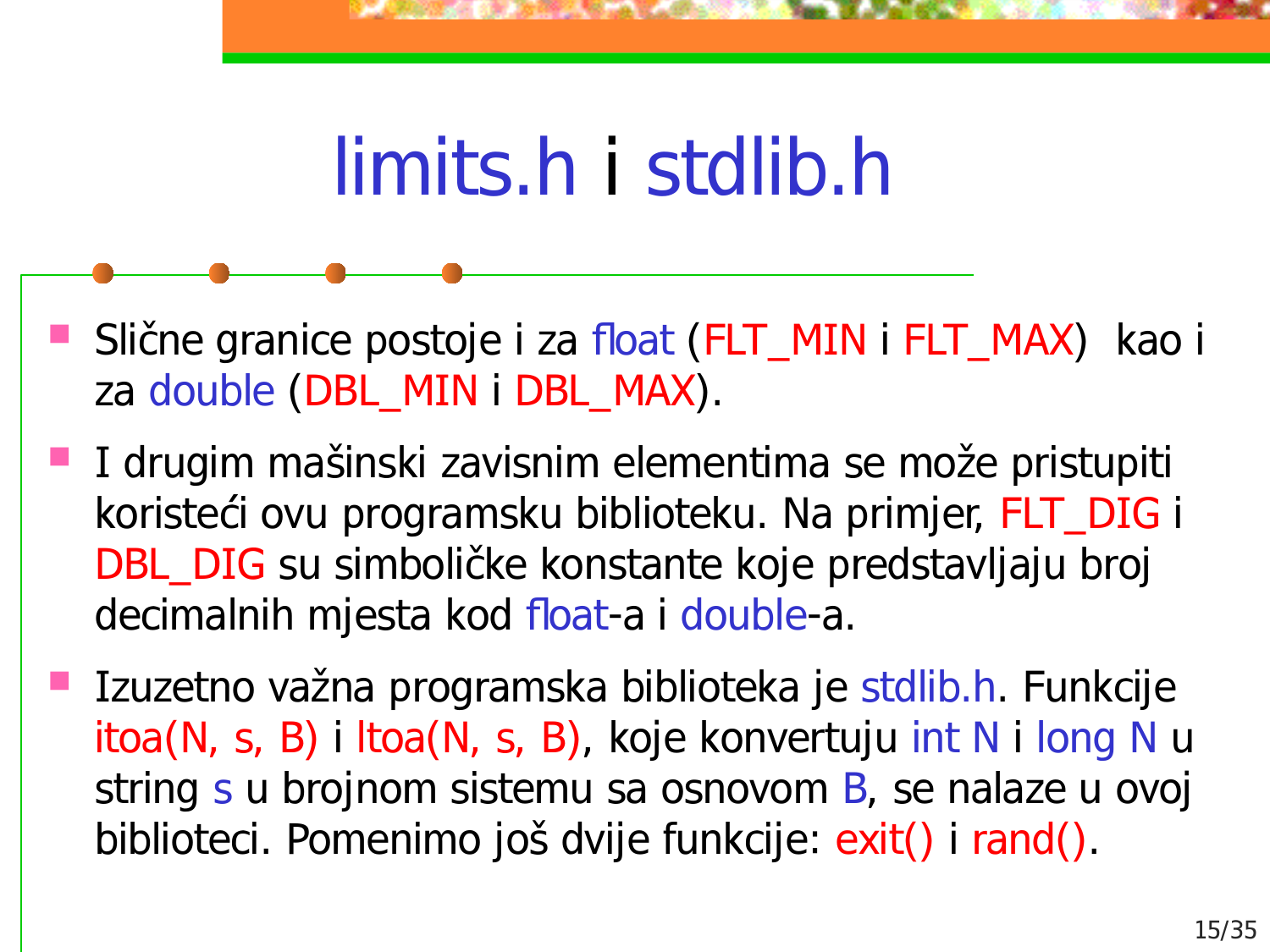

# limits.h i stdlib.h
Slične granice postoje i za float (FLT_MIN i FLT_MAX)  kao i za double (DBL_MIN i DBL_MAX).
I drugim mašinski zavisnim elementima se može pristupiti koristeći ovu programsku biblioteku. Na primjer, FLT_DIG i DBL_DIG su simboličke konstante koje predstavljaju broj decimalnih mjesta kod float-a i double-a.
Izuzetno važna programska biblioteka je stdlib.h. Funkcije itoa(N, s, B) i ltoa(N, s, B), koje konvertuju int N i long N u string s u brojnom sistemu sa osnovom B, se nalaze u ovoj biblioteci. Pomenimo još dvije funkcije: exit() i rand().
15/35